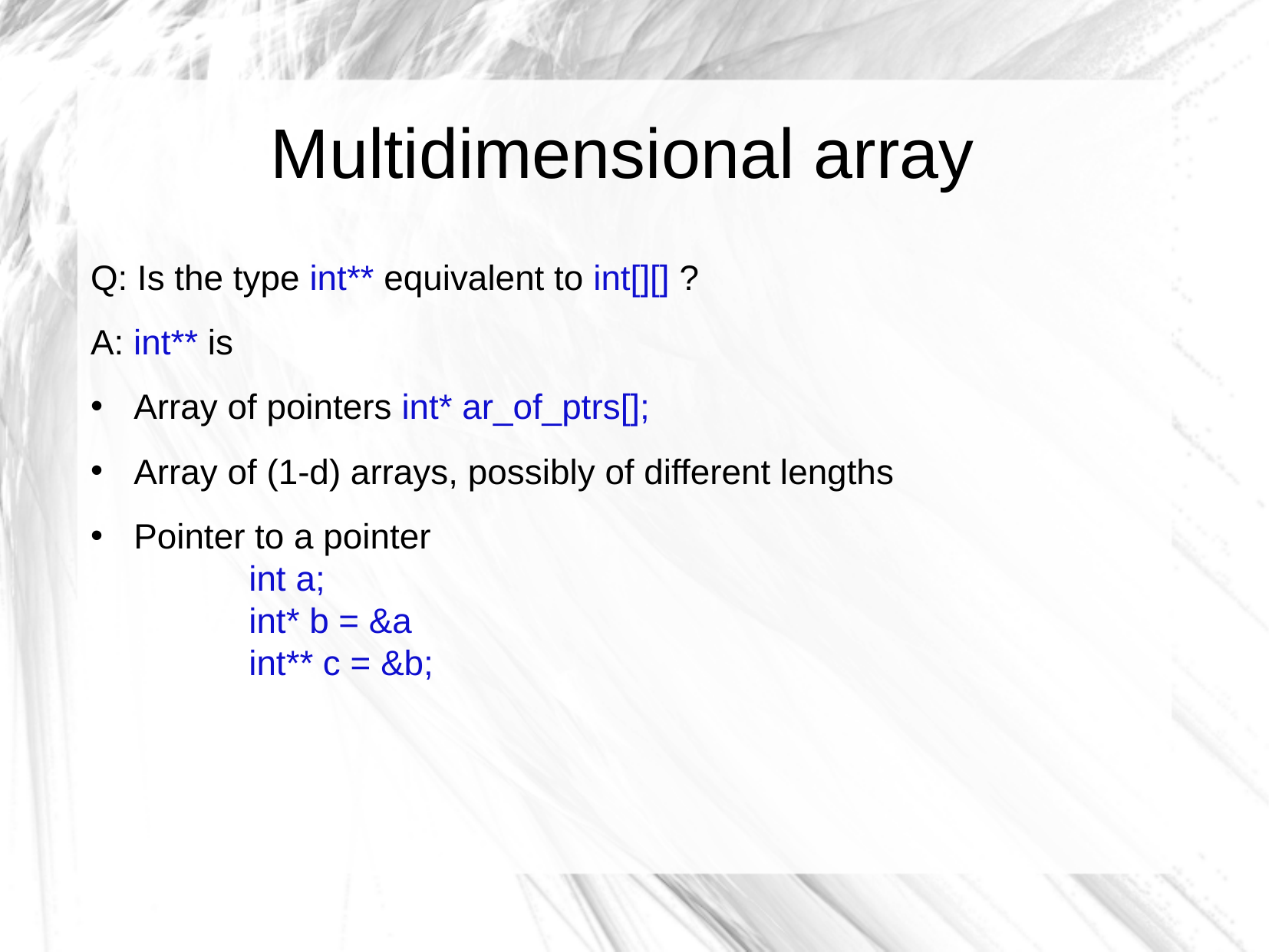

Multidimensional array
Q: Is the type int** equivalent to int[][] ?
A: int** is
Array of pointers int* ar_of_ptrs[];
Array of (1-d) arrays, possibly of different lengths
Pointer to a pointer
	int a;
	int* b = &a
	int** c = &b;